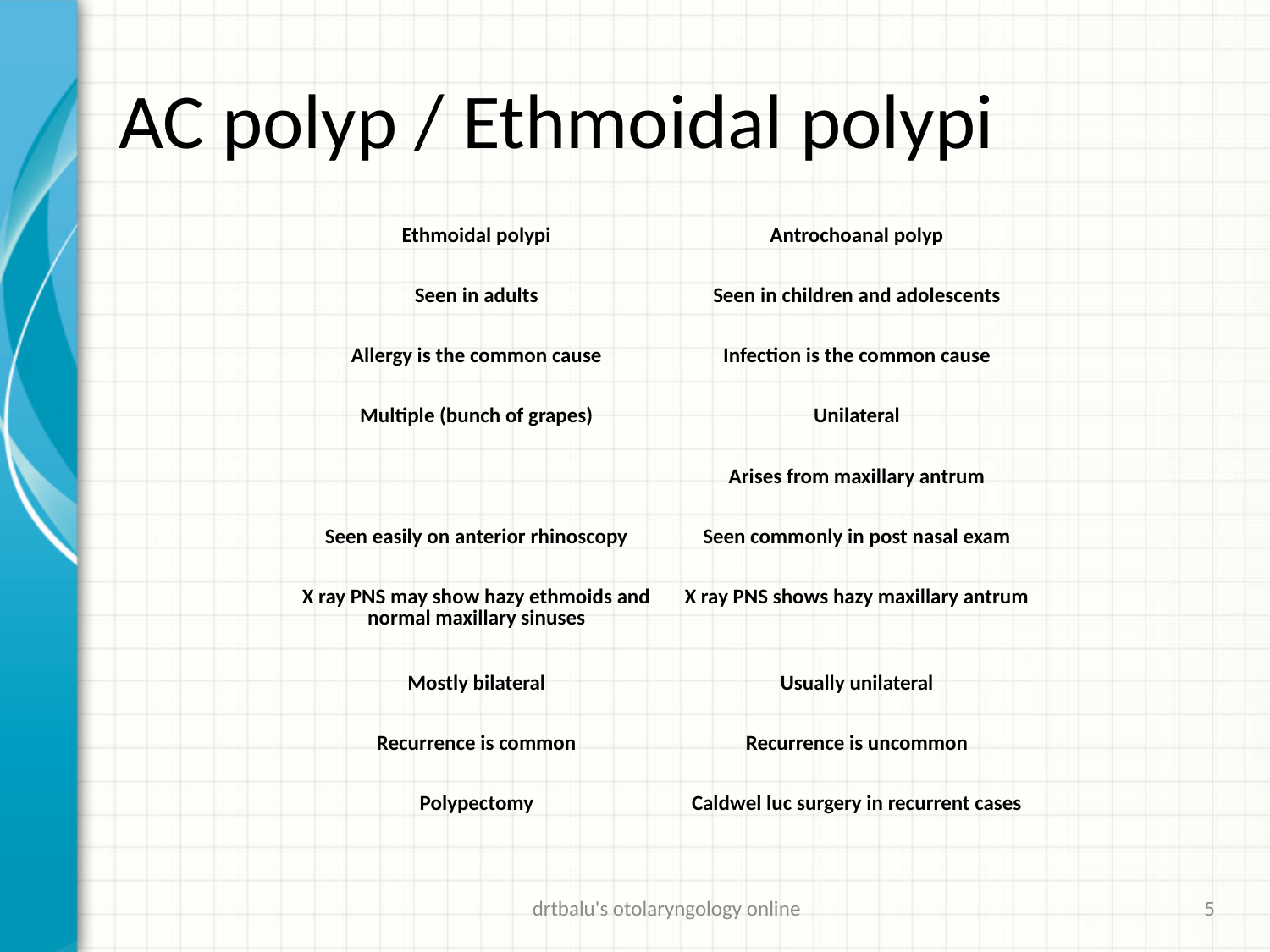

# AC polyp / Ethmoidal polypi

| Ethmoidal polypi | Antrochoanal polyp |
| --- | --- |
| Seen in adults | Seen in children and adolescents |
| Allergy is the common cause | Infection is the common cause |
| Multiple (bunch of grapes) | Unilateral |
|  | Arises from maxillary antrum |
| Seen easily on anterior rhinoscopy | Seen commonly in post nasal exam |
| X ray PNS may show hazy ethmoids and normal maxillary sinuses | X ray PNS shows hazy maxillary antrum |
| Mostly bilateral | Usually unilateral |
| Recurrence is common | Recurrence is uncommon |
| Polypectomy | Caldwel luc surgery in recurrent cases |
drtbalu's otolaryngology online
5